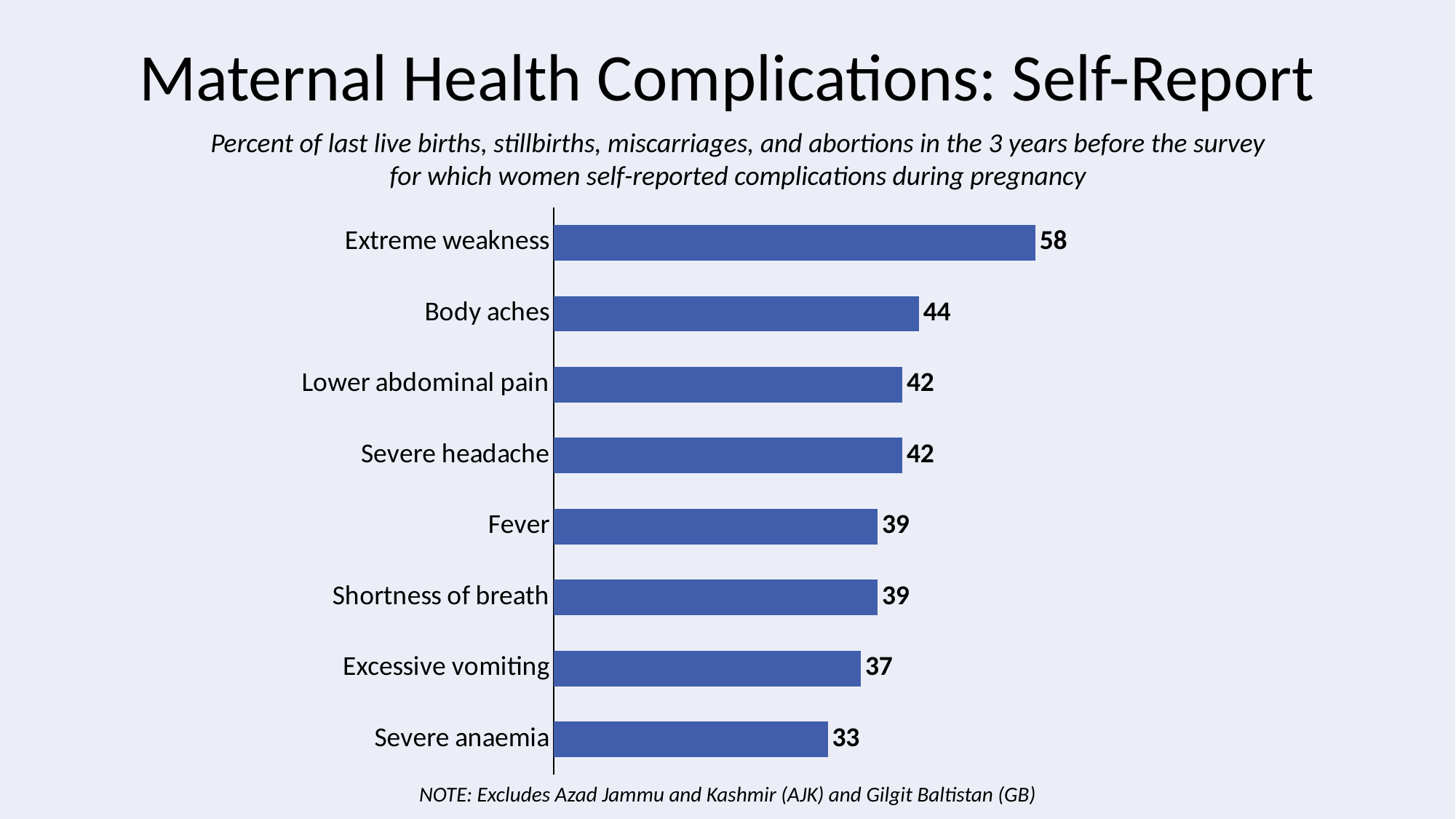

# Maternal Health Complications: Self-Report
Percent of last live births, stillbirths, miscarriages, and abortions in the 3 years before the survey for which women self-reported complications during pregnancy

### Chart

| Category |  |
|---|---|
| Severe anaemia | 33.0 |
| Excessive vomiting | 37.0 |
| Shortness of breath | 39.0 |
| Fever | 39.0 |
| Severe headache | 42.0 |
| Lower abdominal pain | 42.0 |
| Body aches | 44.0 |
| Extreme weakness | 58.0 |
NOTE: Excludes Azad Jammu and Kashmir (AJK) and Gilgit Baltistan (GB)